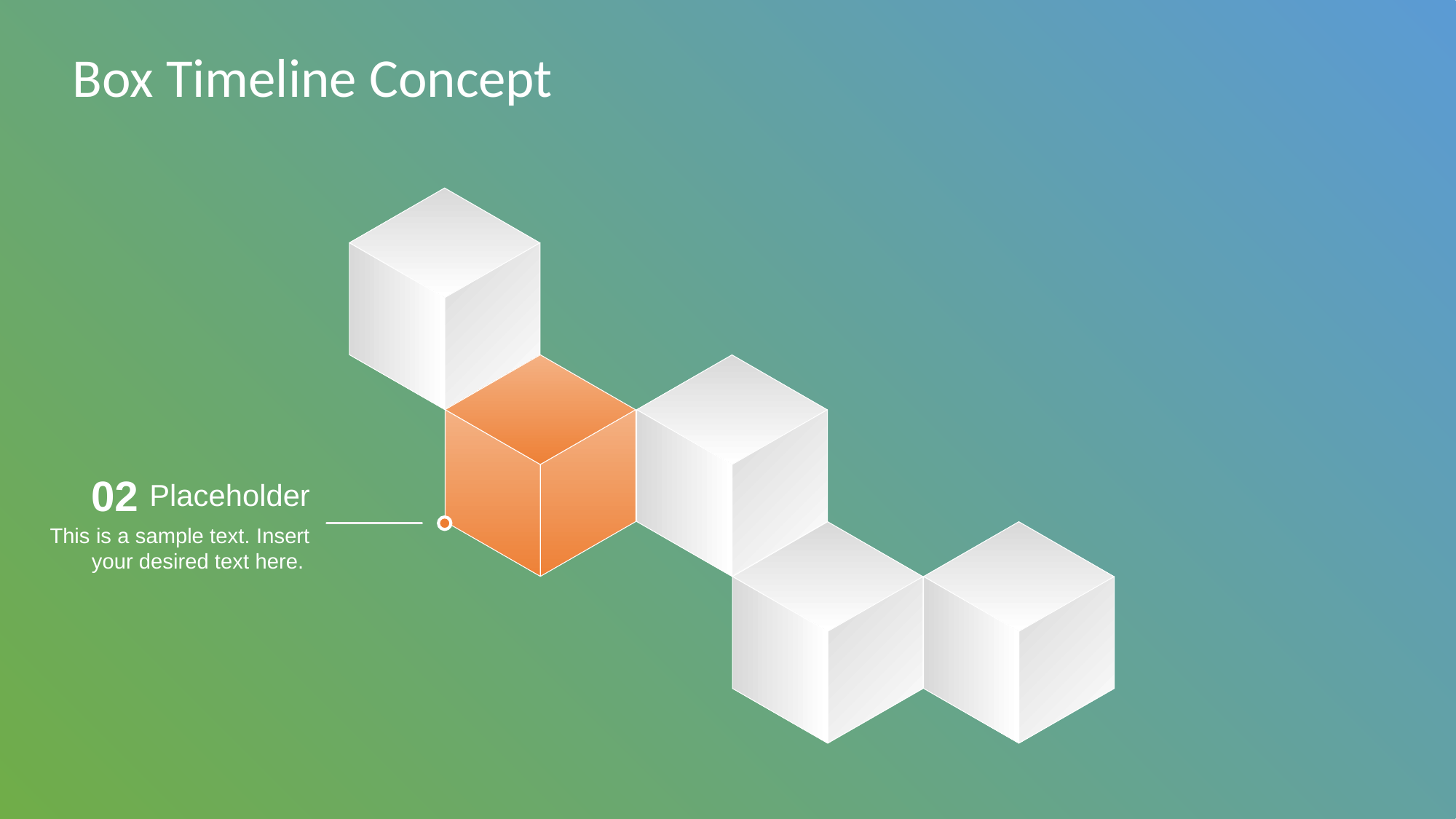

# Box Timeline Concept

02
Placeholder
This is a sample text. Insert your desired text here.